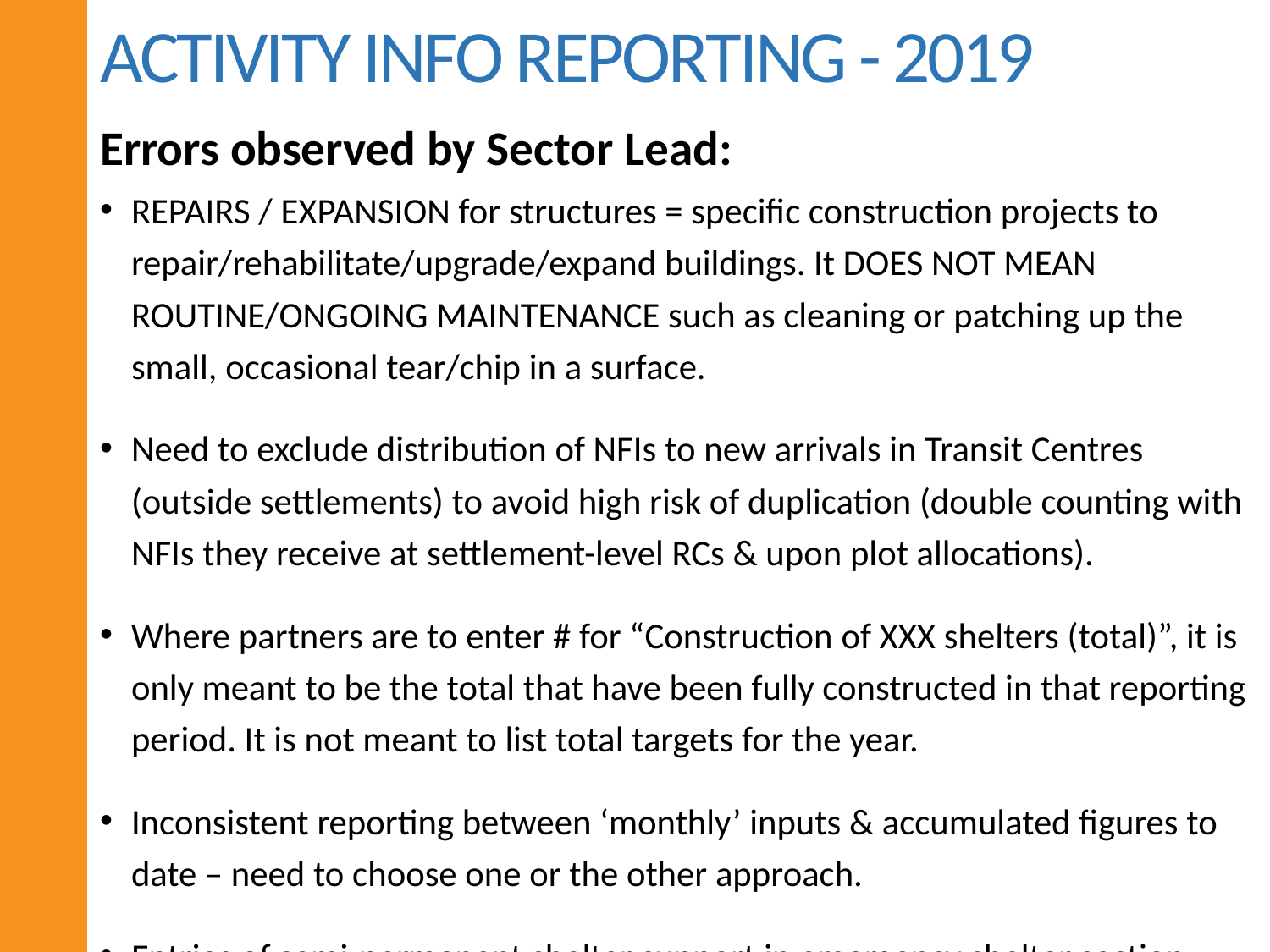

ACTIVITY INFO REPORTING - 2019
Errors observed by Sector Lead:
REPAIRS / EXPANSION for structures = specific construction projects to repair/rehabilitate/upgrade/expand buildings. It DOES NOT MEAN ROUTINE/ONGOING MAINTENANCE such as cleaning or patching up the small, occasional tear/chip in a surface.

Need to exclude distribution of NFIs to new arrivals in Transit Centres (outside settlements) to avoid high risk of duplication (double counting with NFIs they receive at settlement-level RCs & upon plot allocations).

Where partners are to enter # for “Construction of XXX shelters (total)”, it is only meant to be the total that have been fully constructed in that reporting period. It is not meant to list total targets for the year.

Inconsistent reporting between ‘monthly’ inputs & accumulated figures to date – need to choose one or the other approach.

Entries of semi-permanent shelter support in emergency shelter section.